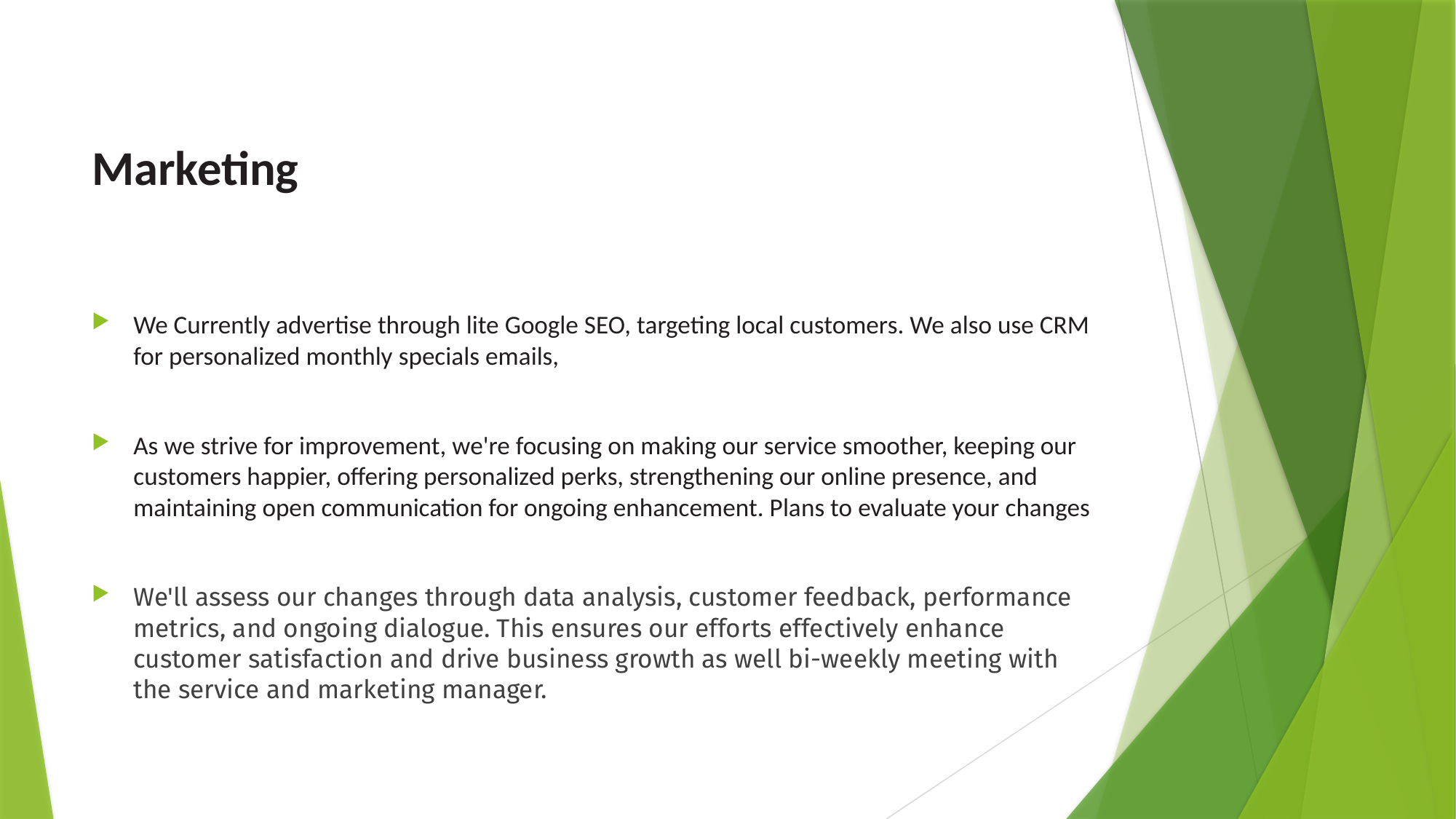

# Marketing

We Currently advertise through lite Google SEO, targeting local customers. We also use CRM for personalized monthly specials emails,

As we strive for improvement, we're focusing on making our service smoother, keeping our customers happier, offering personalized perks, strengthening our online presence, and maintaining open communication for ongoing enhancement. Plans to evaluate your changes

We'll assess our changes through data analysis, customer feedback, performance metrics, and ongoing dialogue. This ensures our efforts effectively enhance customer satisfaction and drive business growth as well bi-weekly meeting with the service and marketing manager.